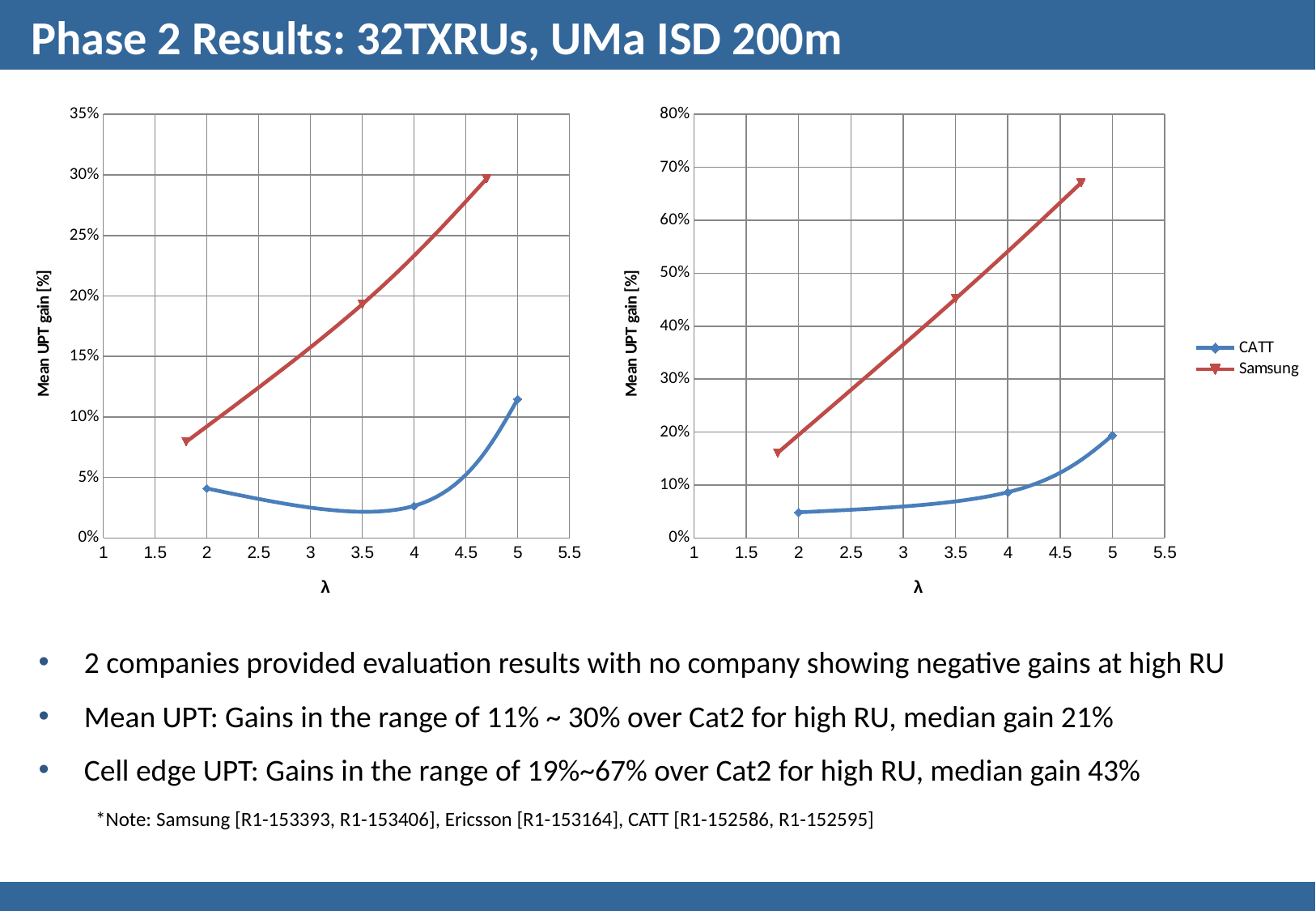

# Phase 2 Results: 32TXRUs, UMa ISD 200m

### Chart

| Category |  |  |
|---|---|---|

### Chart

| Category |  |  |
|---|---|---|
2 companies provided evaluation results with no company showing negative gains at high RU
Mean UPT: Gains in the range of 11% ~ 30% over Cat2 for high RU, median gain 21%
Cell edge UPT: Gains in the range of 19%~67% over Cat2 for high RU, median gain 43%
*Note: Samsung [R1-153393, R1-153406], Ericsson [R1-153164], CATT [R1-152586, R1-152595]